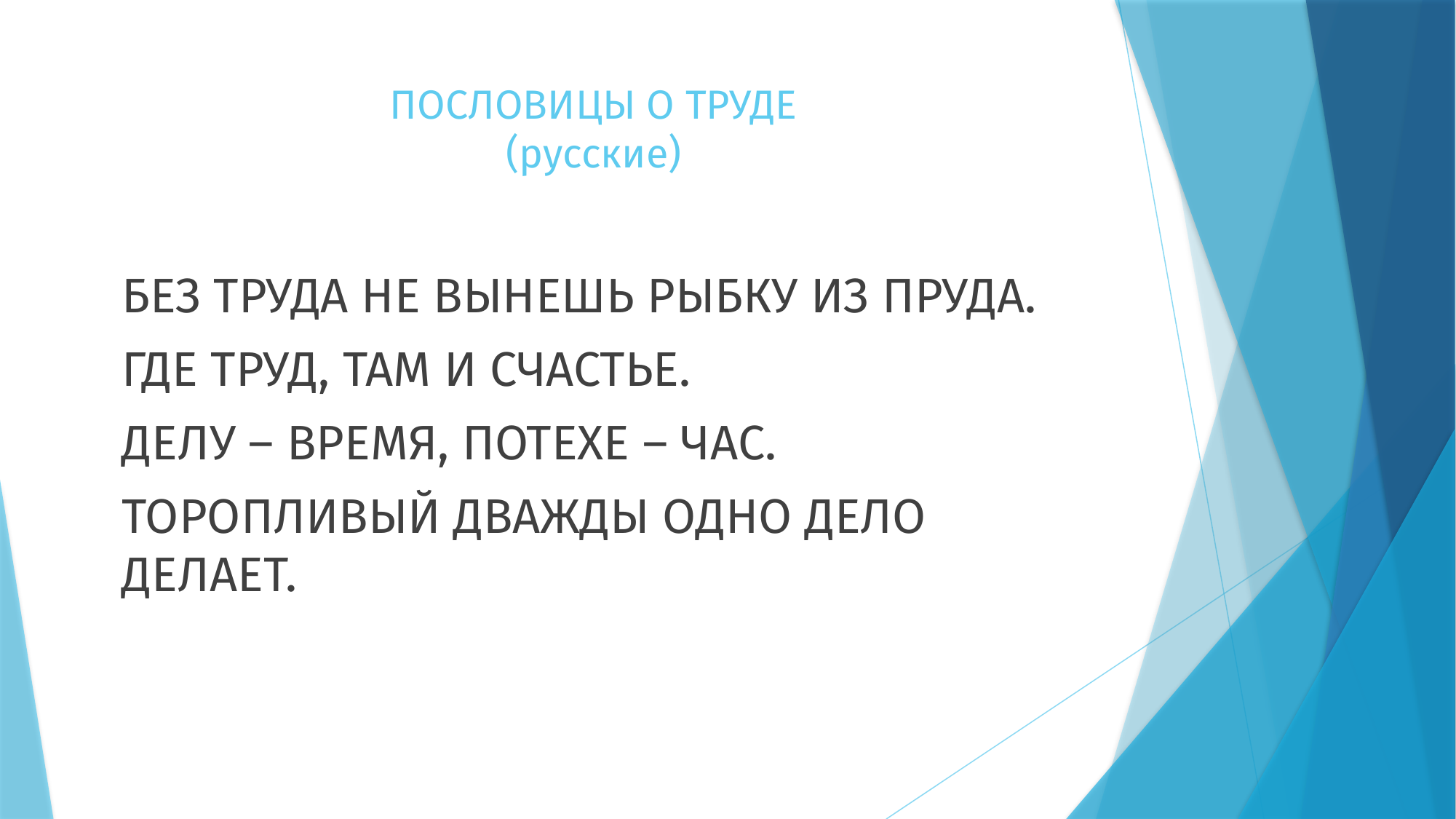

# ПОСЛОВИЦЫ О ТРУДЕ (русские)
БЕЗ ТРУДА НЕ ВЫНЕШЬ РЫБКУ ИЗ ПРУДА.
ГДЕ ТРУД, ТАМ И СЧАСТЬЕ.
ДЕЛУ – ВРЕМЯ, ПОТЕХЕ – ЧАС.
ТОРОПЛИВЫЙ ДВАЖДЫ ОДНО ДЕЛО ДЕЛАЕТ.